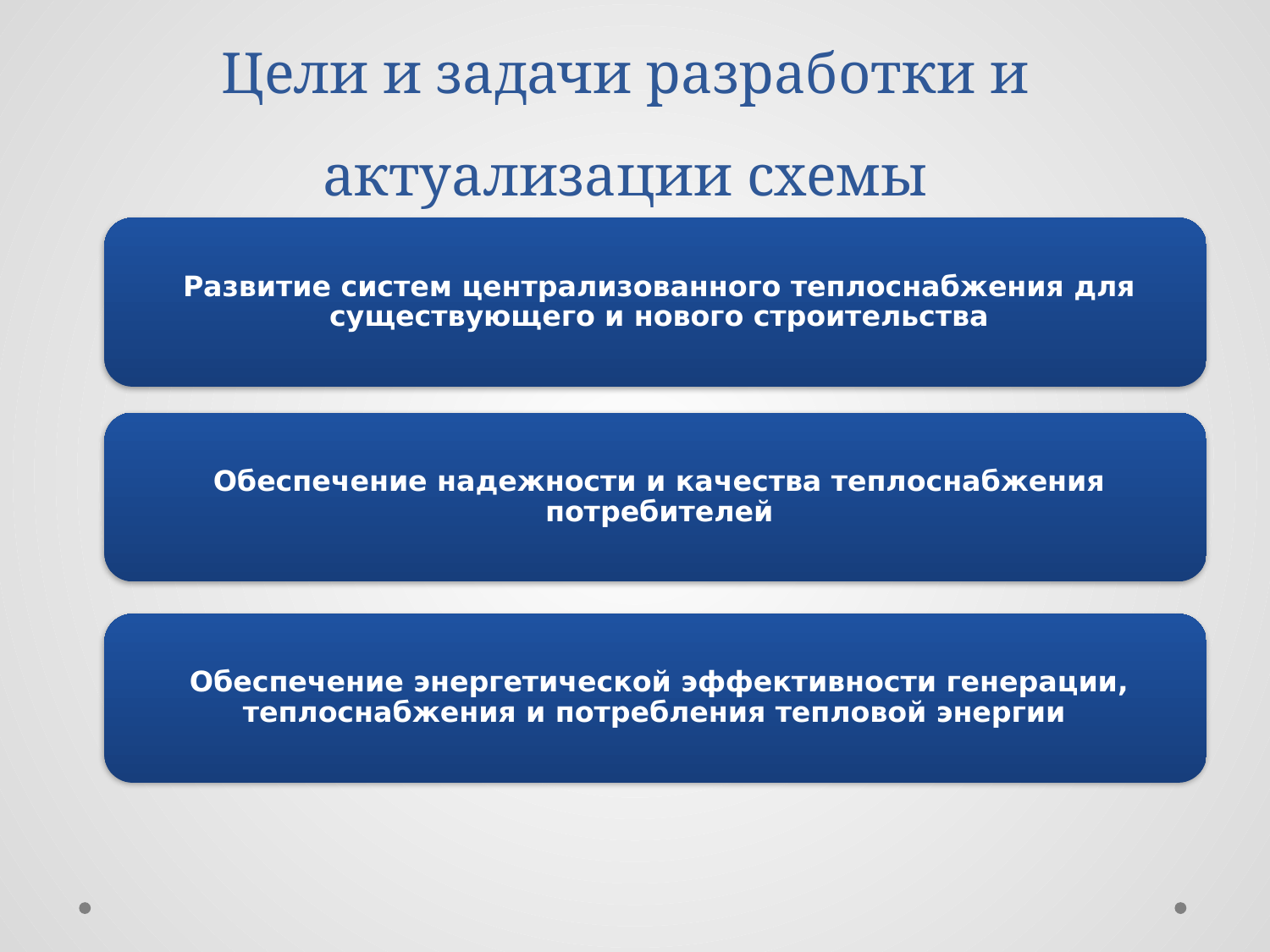

# Цели и задачи разработки и актуализации схемы
Развитие систем централизованного теплоснабжения для существующего и нового строительства
Обеспечение надежности и качества теплоснабжения потребителей
Обеспечение энергетической эффективности генерации, теплоснабжения и потребления тепловой энергии